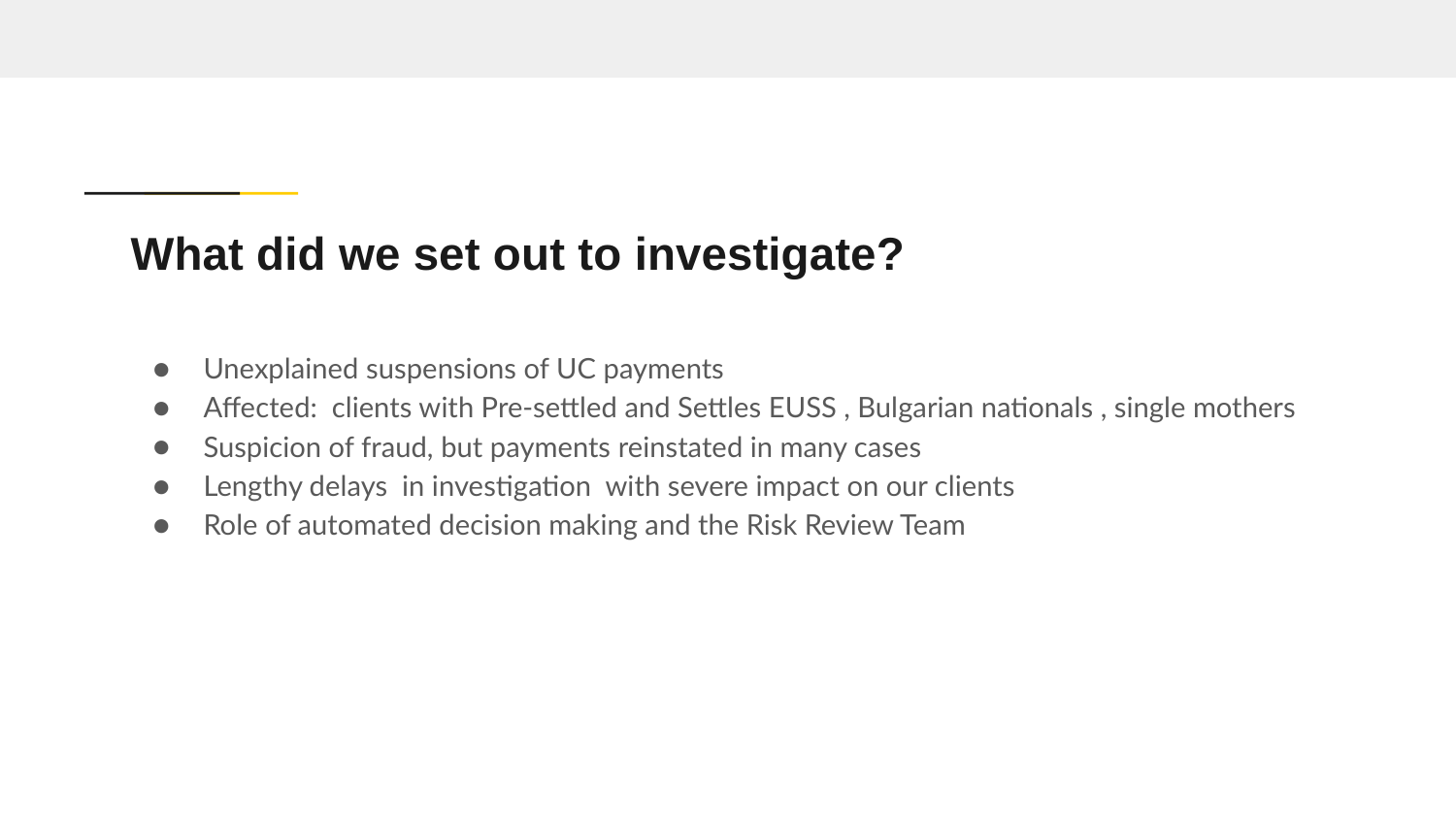

# What did we set out to investigate?
Unexplained suspensions of UC payments
Affected:  clients with Pre-settled and Settles EUSS , Bulgarian nationals , single mothers
Suspicion of fraud, but payments reinstated in many cases
Lengthy delays  in investigation  with severe impact on our clients
Role of automated decision making and the Risk Review Team